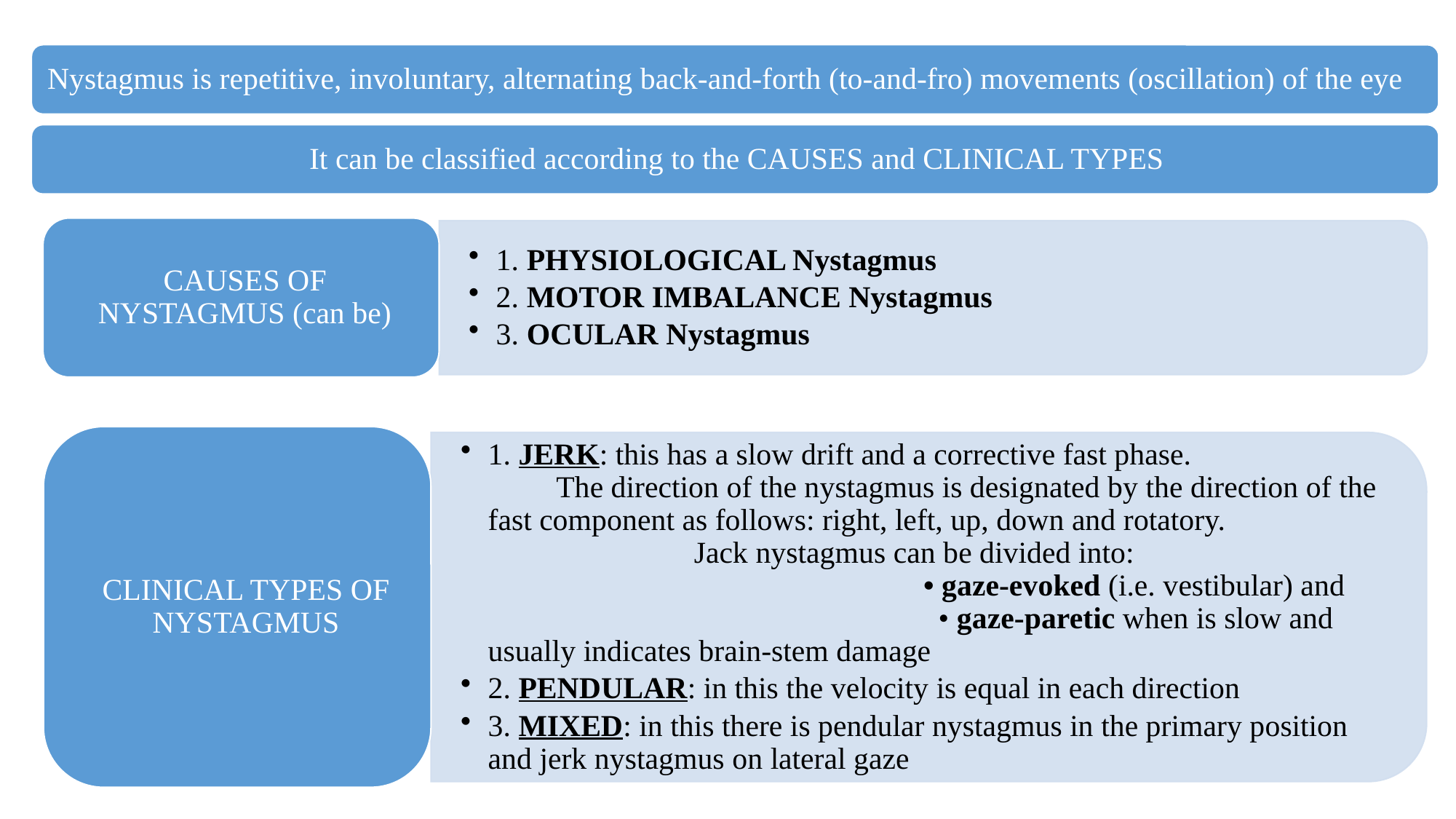

Nystagmus is repetitive, involuntary, alternating back-and-forth (to-and-fro) movements (oscillation) of the eye
It can be classified according to the CAUSES and CLINICAL TYPES
1. PHYSIOLOGICAL Nystagmus
2. MOTOR IMBALANCE Nystagmus
3. OCULAR Nystagmus
CAUSES OF NYSTAGMUS (can be)
1. JERK: this has a slow drift and a corrective fast phase.                                  The direction of the nystagmus is designated by the direction of the fast component as follows: right, left, up, down and rotatory.                                                Jack nystagmus can be divided into:                                                                                          • gaze-evoked (i.e. vestibular) and                                                                • gaze-paretic when is slow and usually indicates brain-stem damage
2. PENDULAR: in this the velocity is equal in each direction
3. MIXED: in this there is pendular nystagmus in the primary position and jerk nystagmus on lateral gaze
CLINICAL TYPES OF NYSTAGMUS